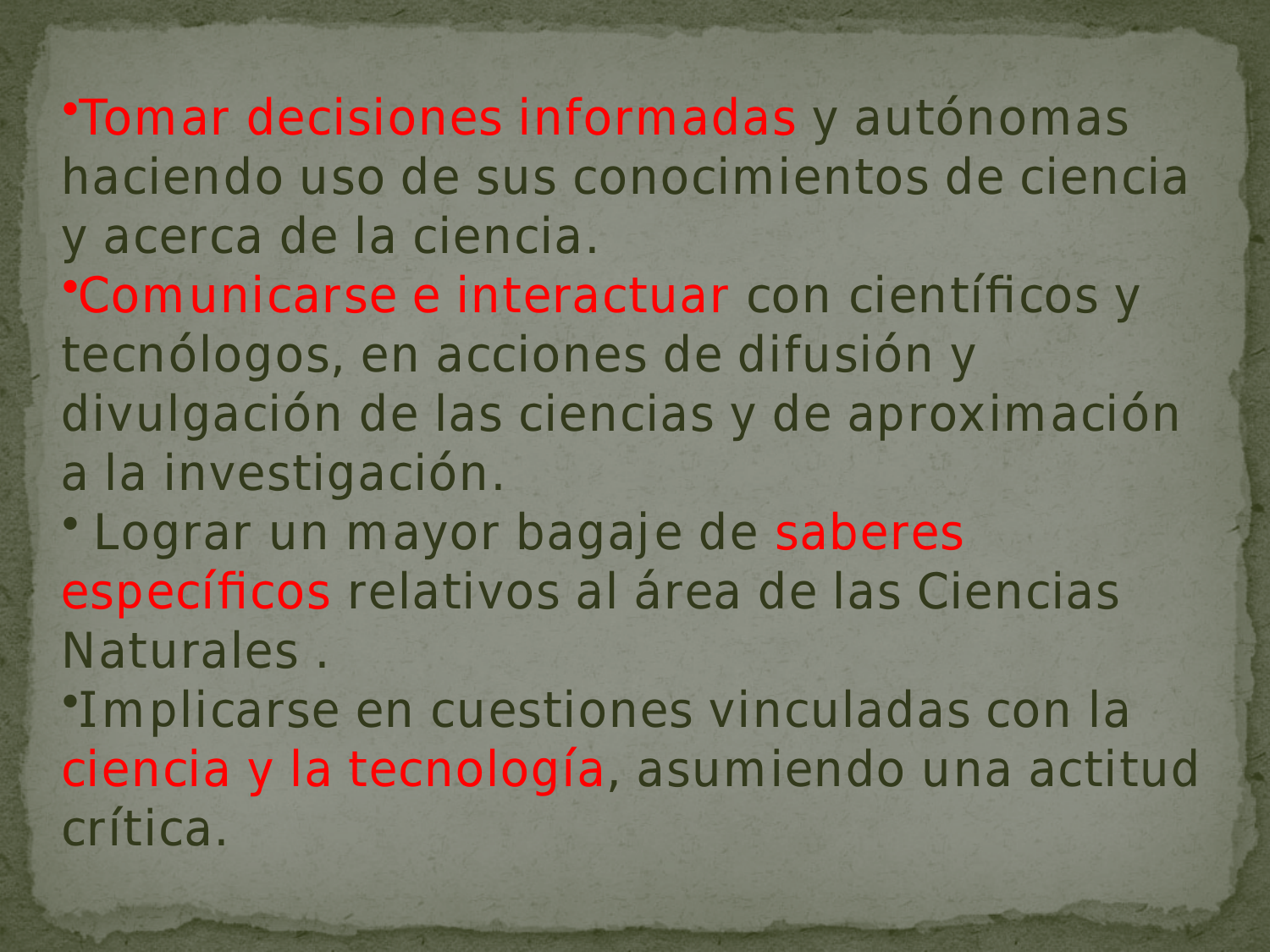

#
Tomar decisiones informadas y autónomas haciendo uso de sus conocimientos de ciencia y acerca de la ciencia.
Comunicarse e interactuar con científicos y tecnólogos, en acciones de difusión y divulgación de las ciencias y de aproximación a la investigación.
 Lograr un mayor bagaje de saberes específicos relativos al área de las Ciencias Naturales .
Implicarse en cuestiones vinculadas con la ciencia y la tecnología, asumiendo una actitud crítica.